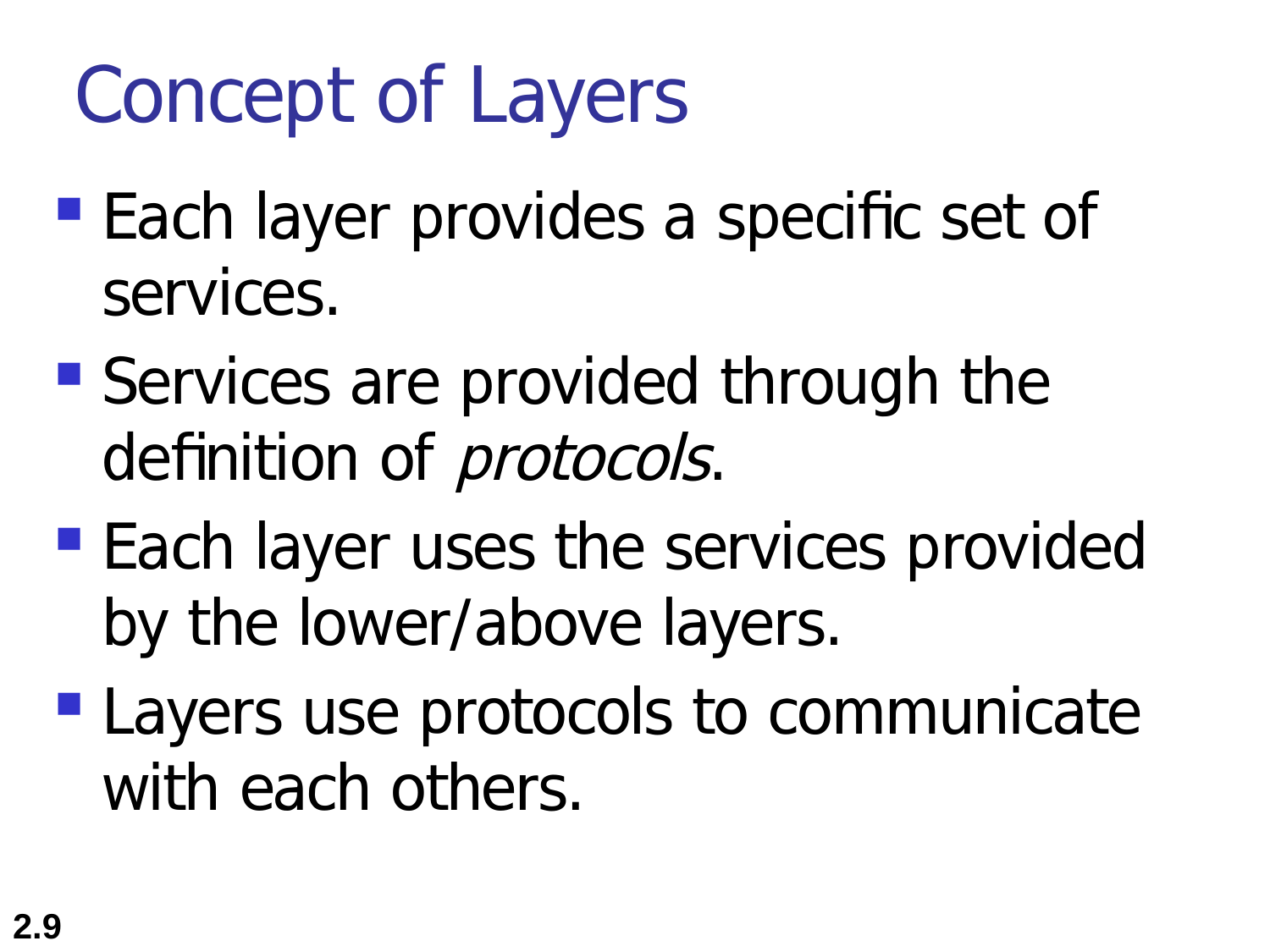

# Concept of Layers
Each layer provides a specific set of services.
Services are provided through the definition of protocols.
Each layer uses the services provided by the lower/above layers.
Layers use protocols to communicate with each others.

2.9